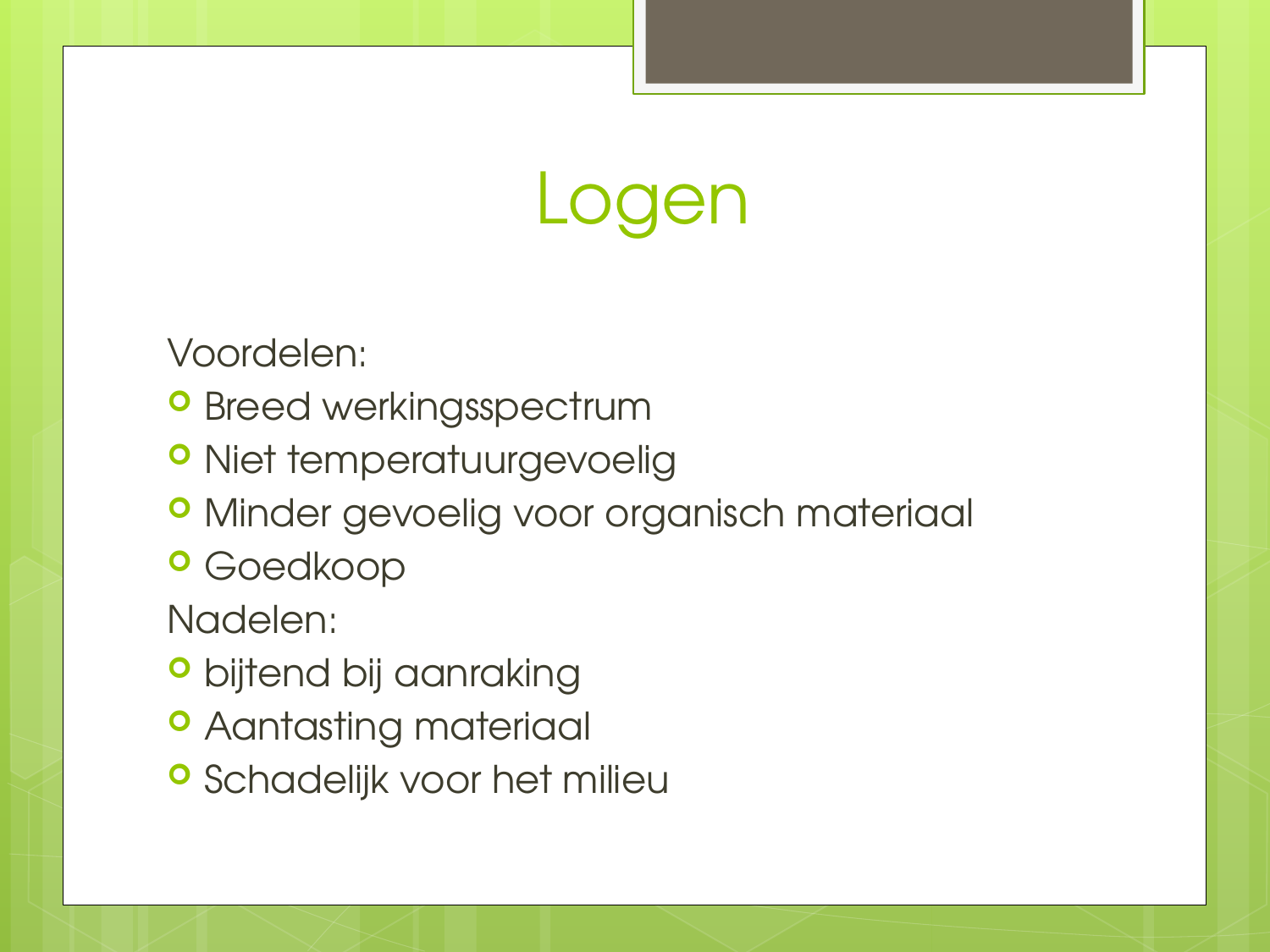

# Logen
Voordelen:
Breed werkingsspectrum
Niet temperatuurgevoelig
Minder gevoelig voor organisch materiaal
Goedkoop
Nadelen:
bijtend bij aanraking
Aantasting materiaal
Schadelijk voor het milieu